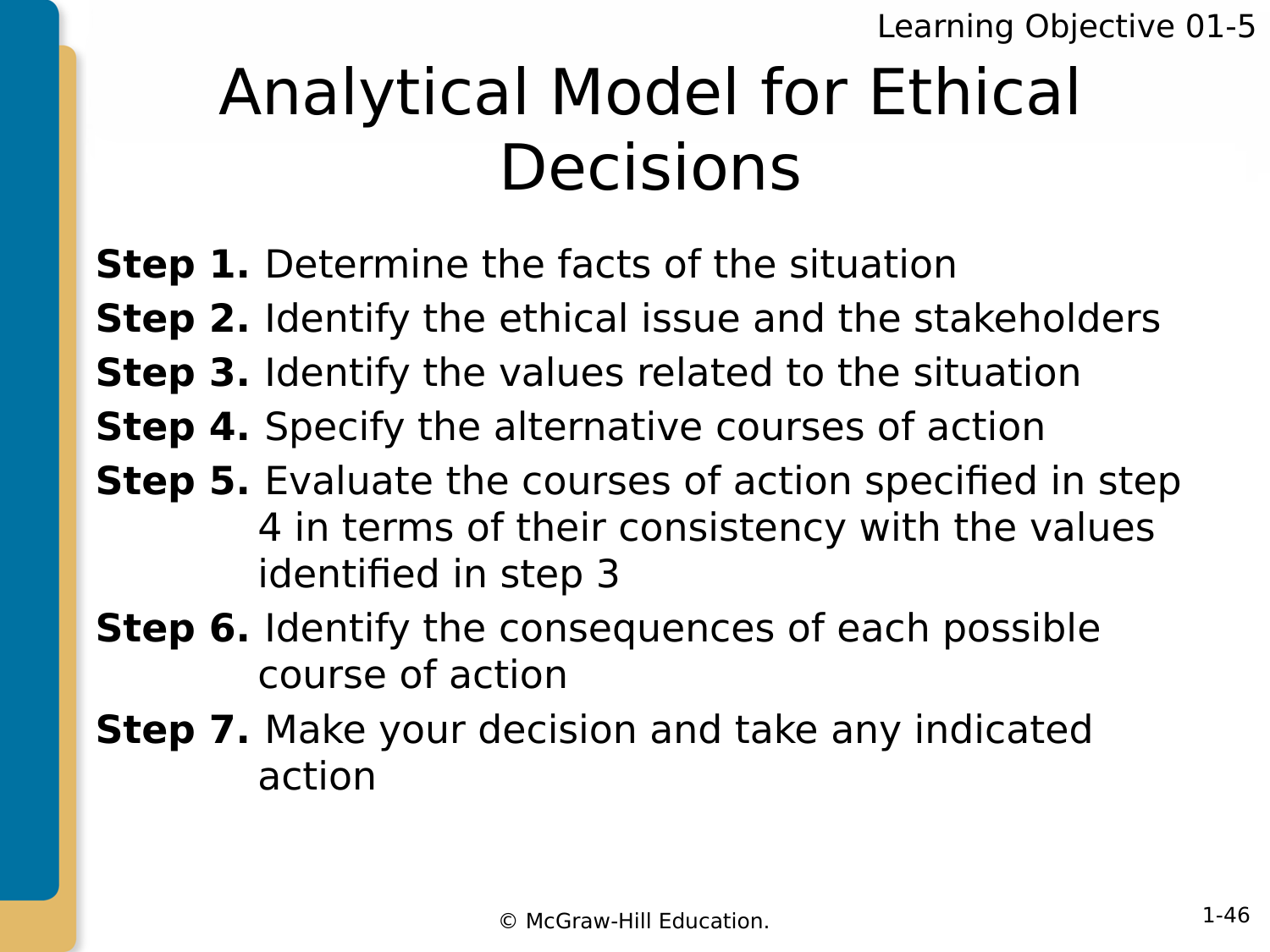

Learning Objective 01-5
# Analytical Model for Ethical Decisions
Step 1. Determine the facts of the situation
Step 2. Identify the ethical issue and the stakeholders
Step 3. Identify the values related to the situation
Step 4. Specify the alternative courses of action
Step 5. Evaluate the courses of action specified in step 4 in terms of their consistency with the values identified in step 3
Step 6. Identify the consequences of each possible course of action
Step 7. Make your decision and take any indicated action